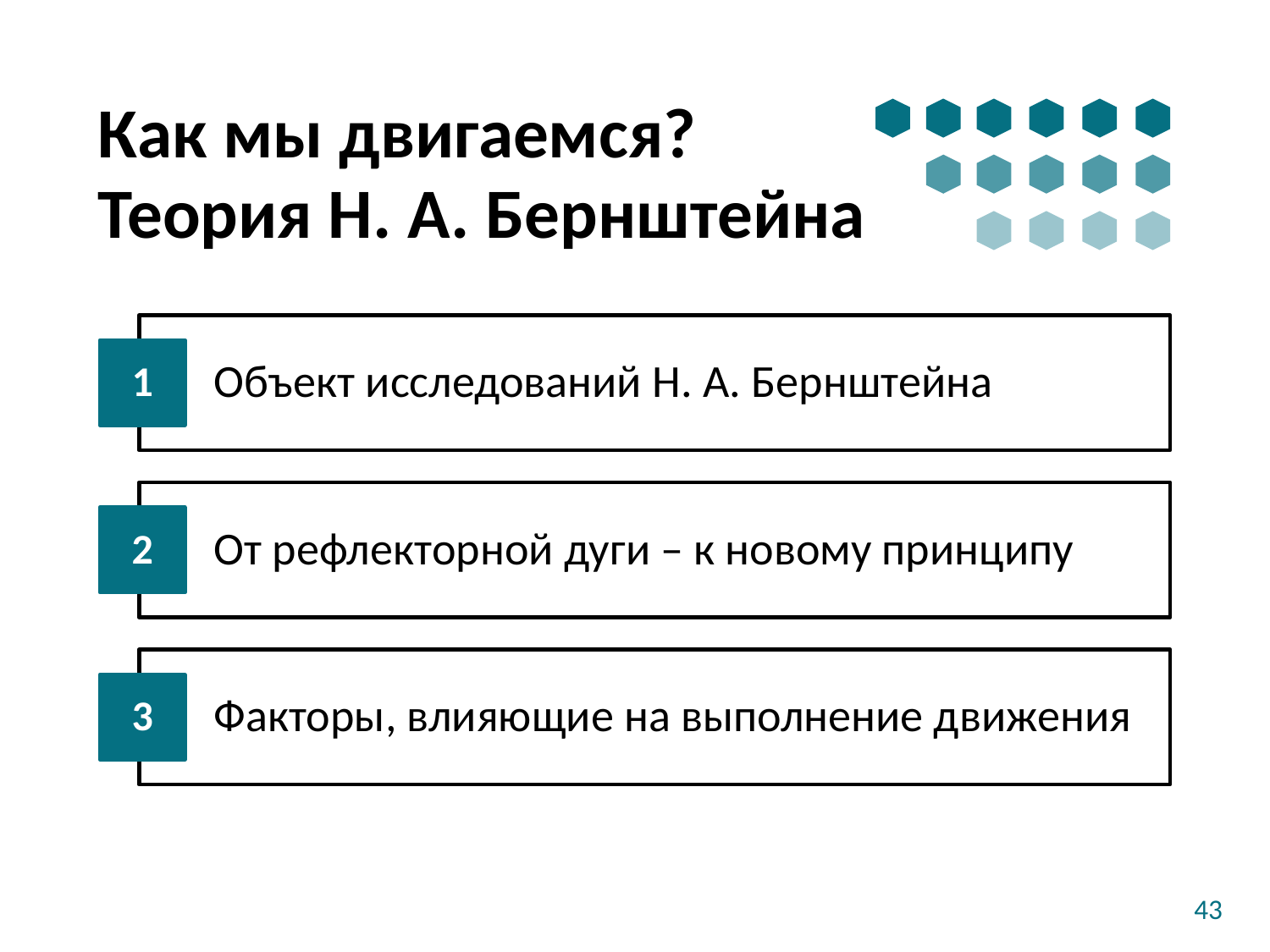

# Как мы двигаемся? Теория Н. А. Бернштейна

Объект исследований Н. А. Бернштейна
1
От рефлекторной дуги – к новому принципу
2
Факторы, влияющие на выполнение движения
3
43